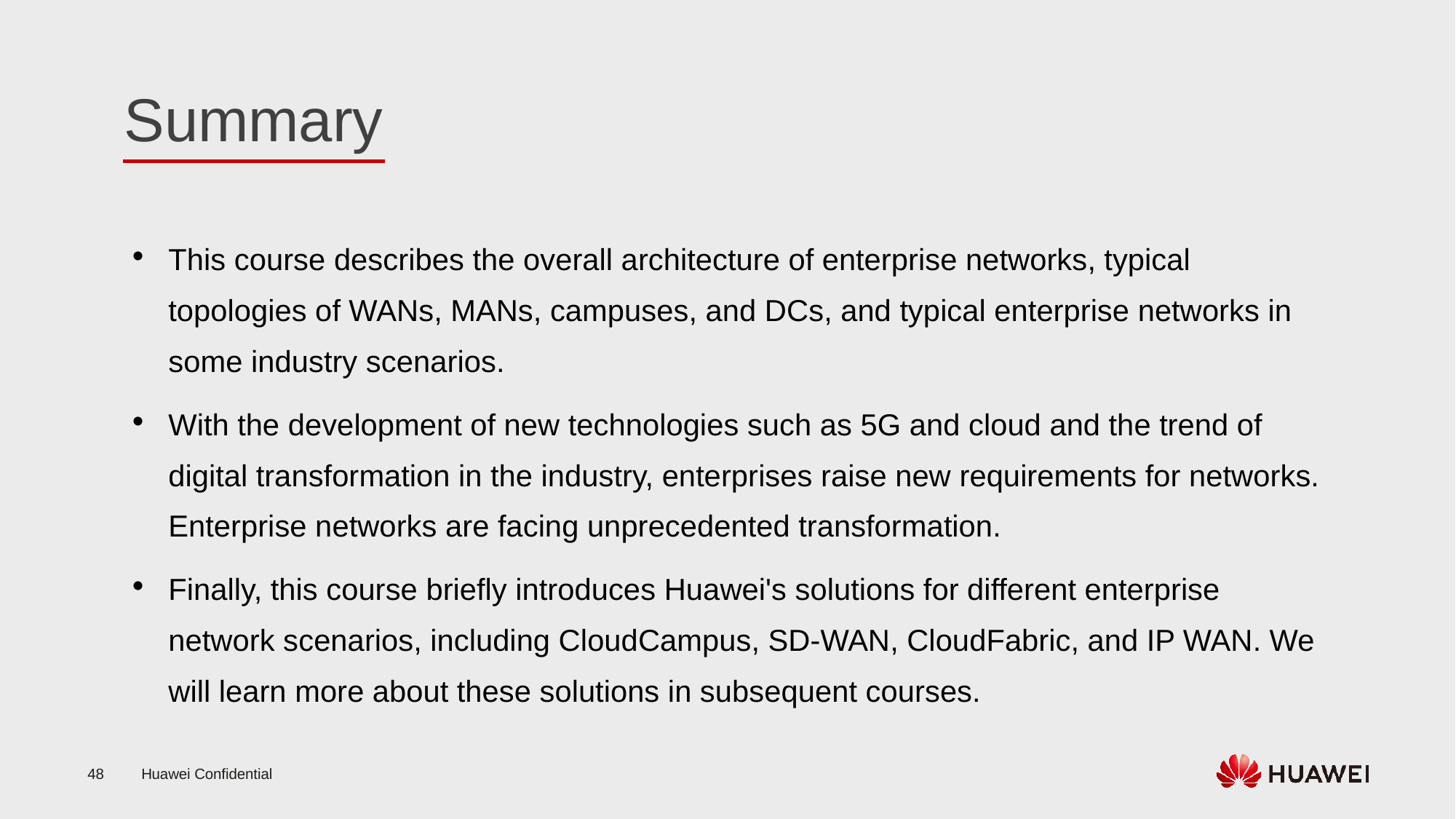

This course describes the overall architecture of enterprise networks, typical topologies of WANs, MANs, campuses, and DCs, and typical enterprise networks in some industry scenarios.
With the development of new technologies such as 5G and cloud and the trend of digital transformation in the industry, enterprises raise new requirements for networks. Enterprise networks are facing unprecedented transformation.
Finally, this course briefly introduces Huawei's solutions for different enterprise network scenarios, including CloudCampus, SD-WAN, CloudFabric, and IP WAN. We will learn more about these solutions in subsequent courses.